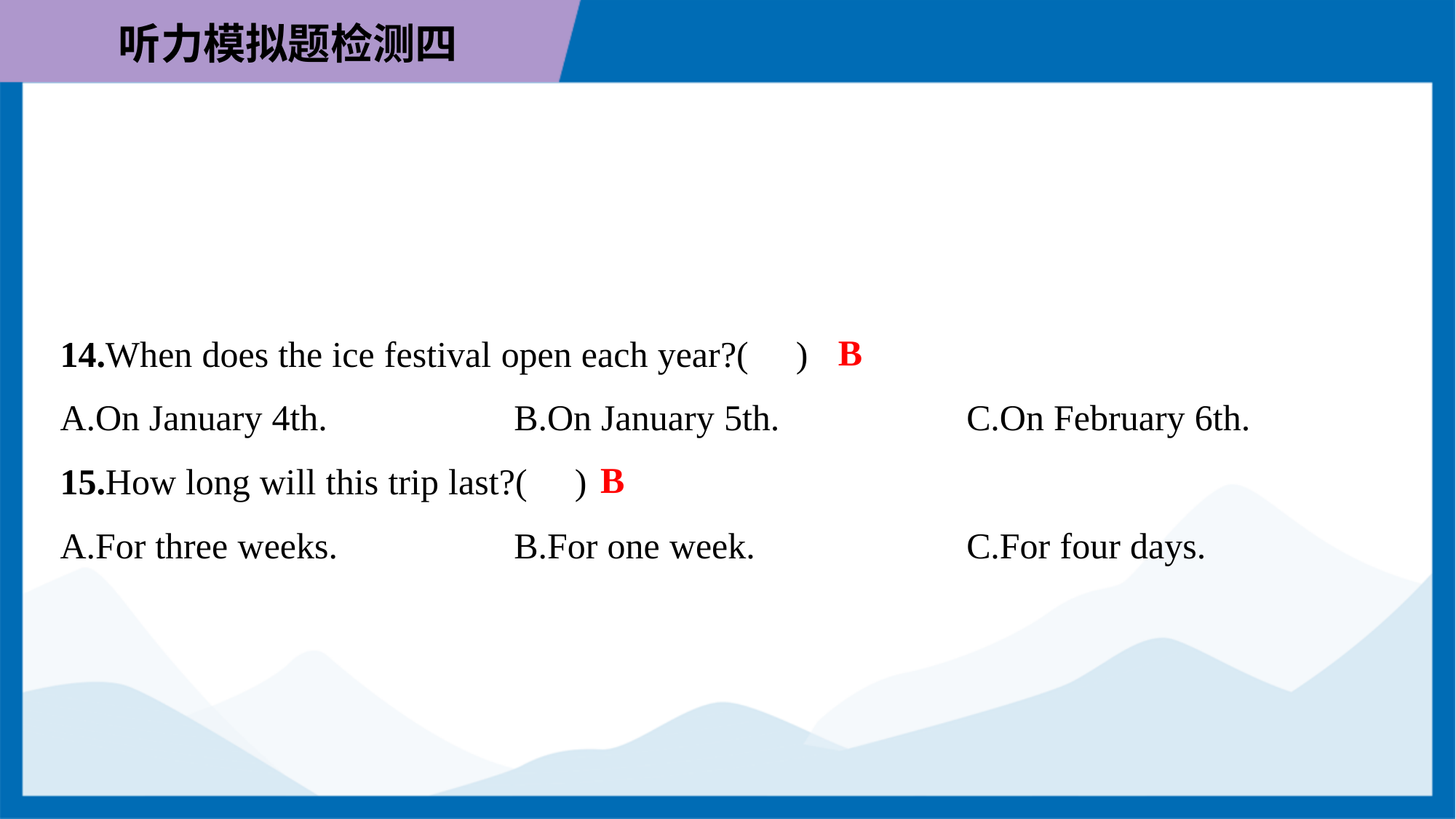

B
14.When does the ice festival open each year?(     )
A.On January 4th.	B.On January 5th.	C.On February 6th.
B
15.How long will this trip last?(     )
A.For three weeks.	B.For one week.	C.For four days.